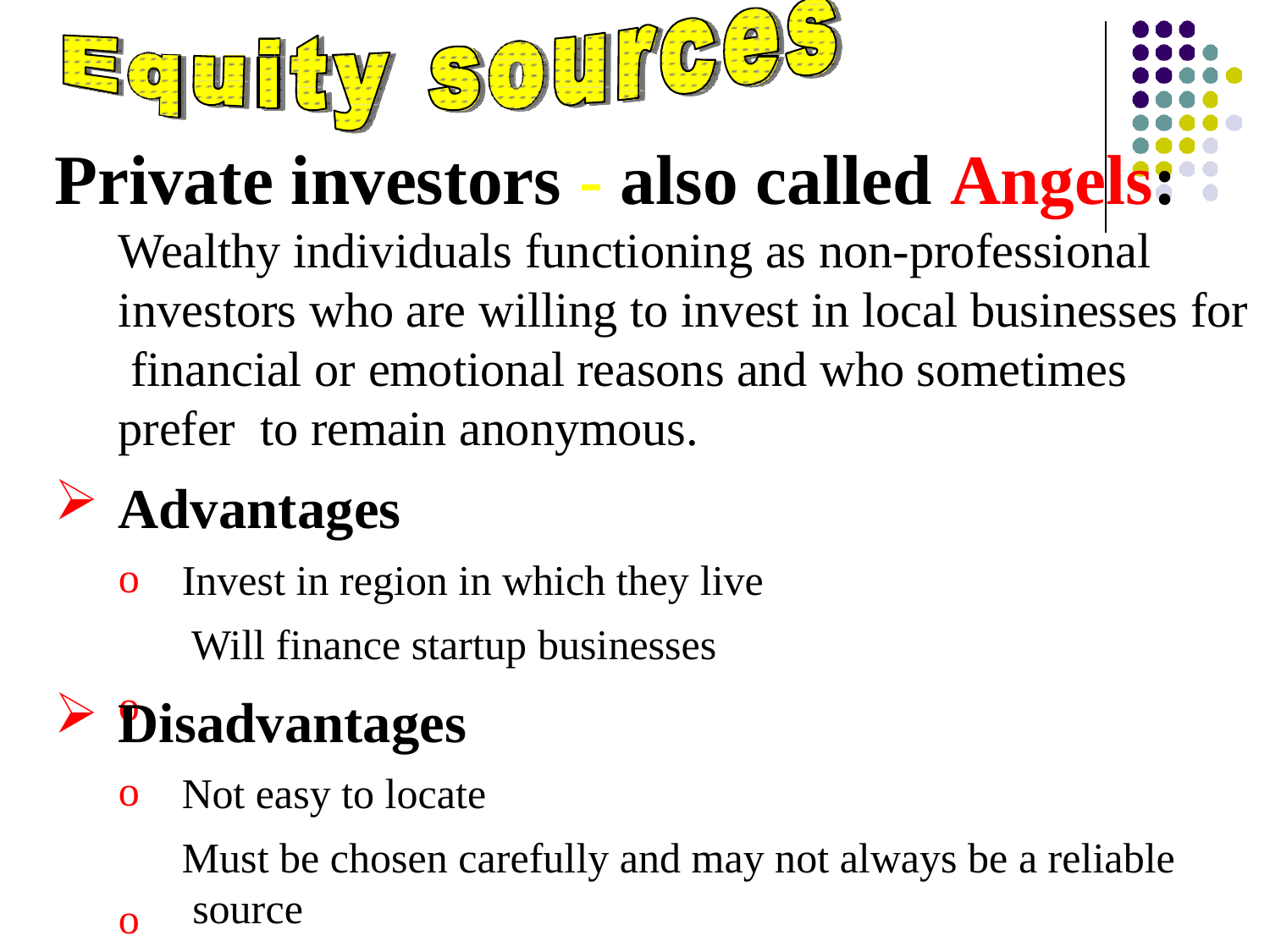

# Private investors - also called Angels:
Wealthy individuals functioning as non-professional  investors who are willing to invest in local businesses for  financial or emotional reasons and who sometimes prefer  to remain anonymous.
Advantages
o  o
Invest in region in which they live  Will finance startup businesses
Disadvantages
o  o
Not easy to locate
Must be chosen carefully and may not always be a reliable  source